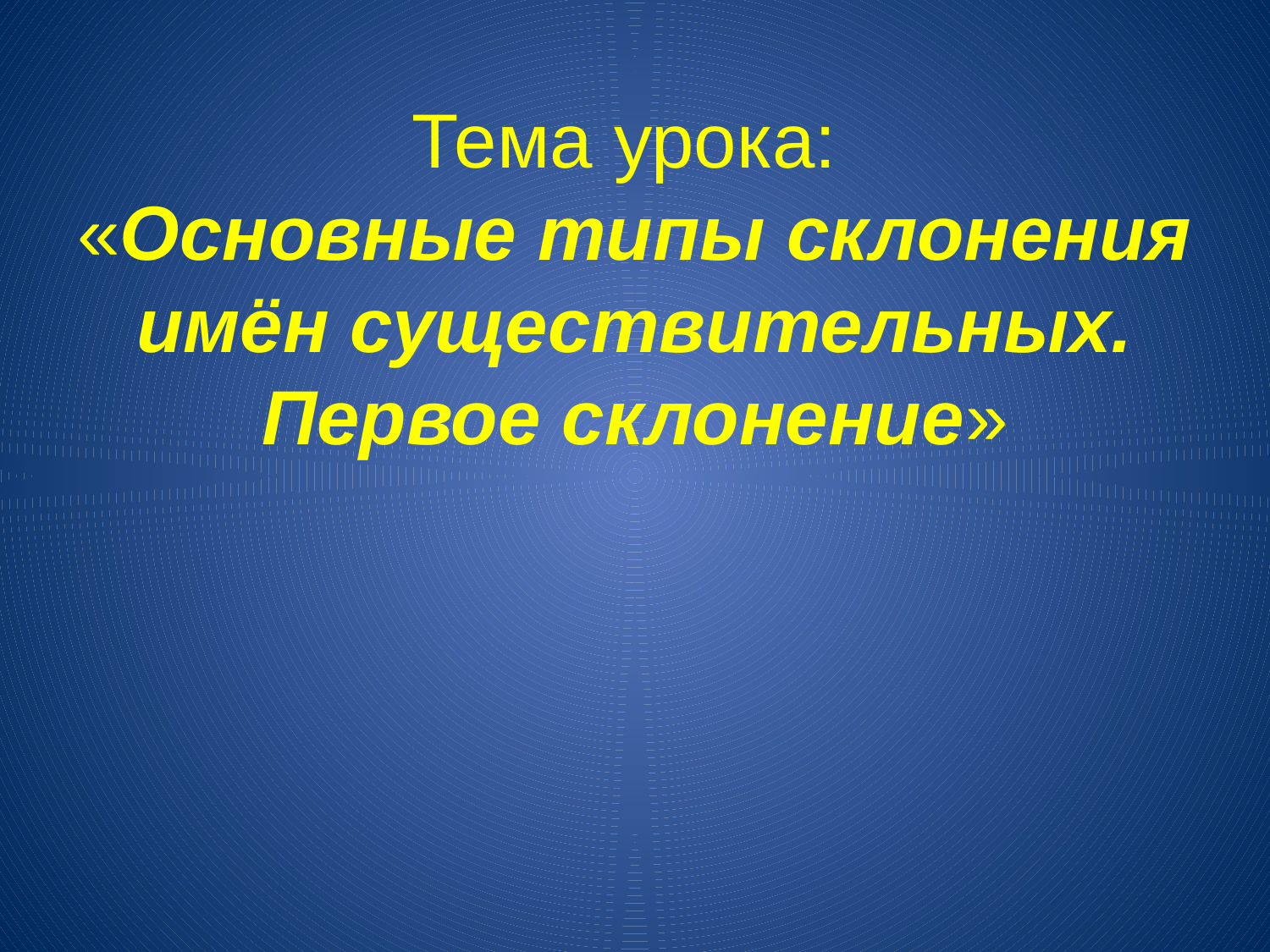

# Тема урока: «Основные типы склонения имён существительных. Первое склонение»